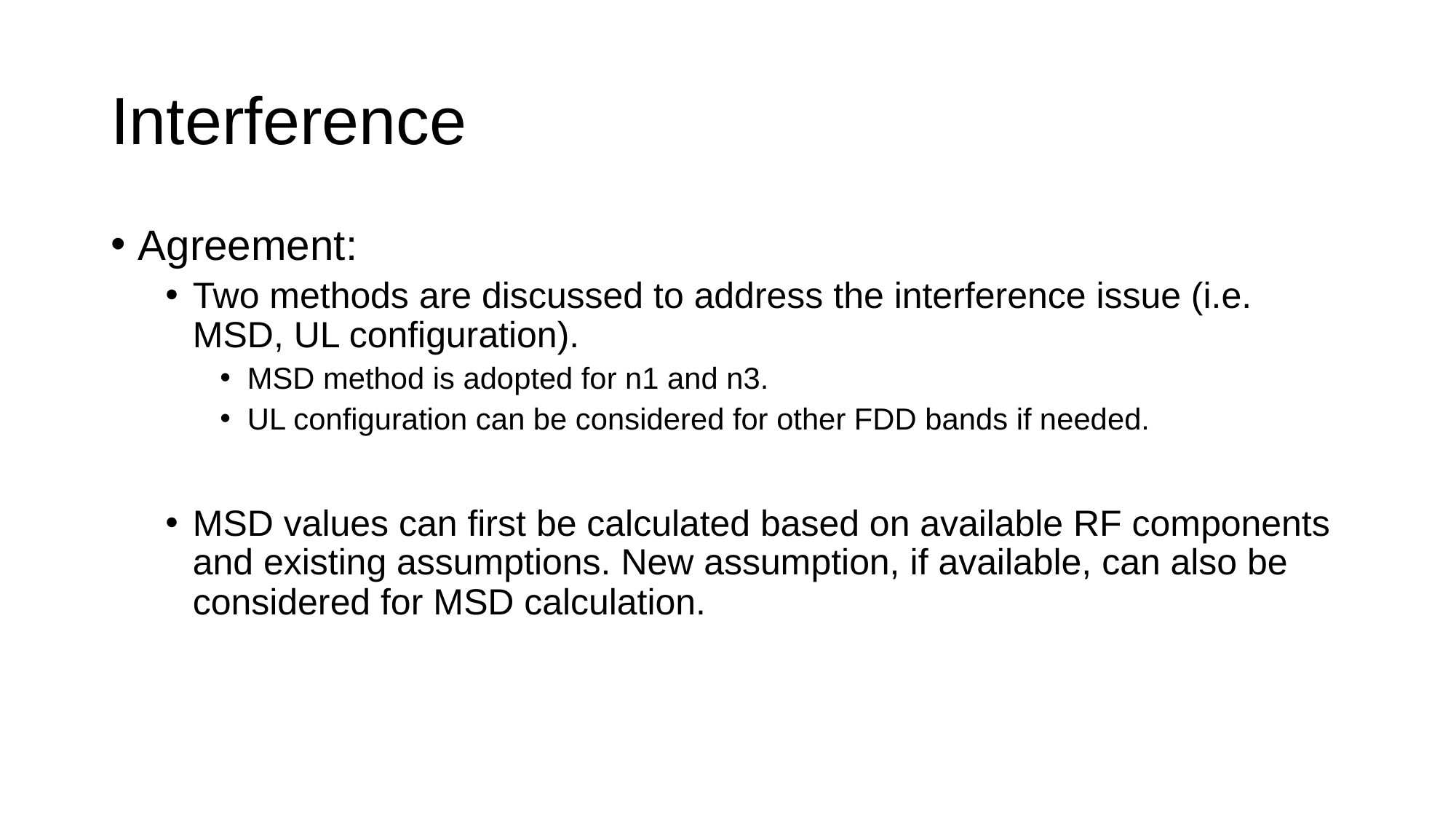

# Interference
Agreement:
Two methods are discussed to address the interference issue (i.e. MSD, UL configuration).
MSD method is adopted for n1 and n3.
UL configuration can be considered for other FDD bands if needed.

MSD values can first be calculated based on available RF components and existing assumptions. New assumption, if available, can also be considered for MSD calculation.